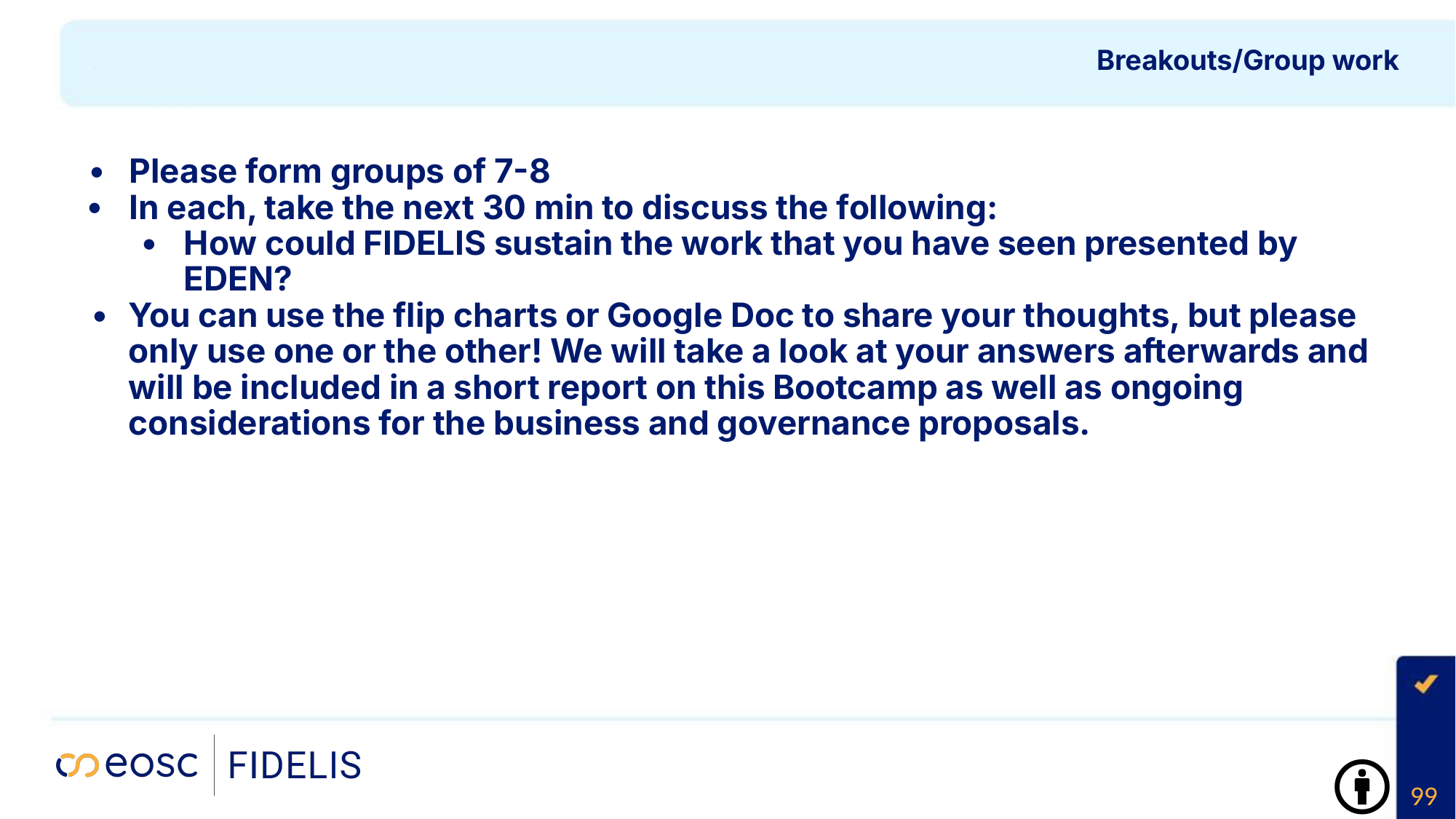

# Breakouts/Group work
Please form groups of 7-8
In each, take the next 30 min to discuss the following:
How could FIDELIS sustain the work that you have seen presented by EDEN?
You can use the flip charts or Google Doc to share your thoughts, but please only use one or the other! We will take a look at your answers afterwards and will be included in a short report on this Bootcamp as well as ongoing considerations for the business and governance proposals.